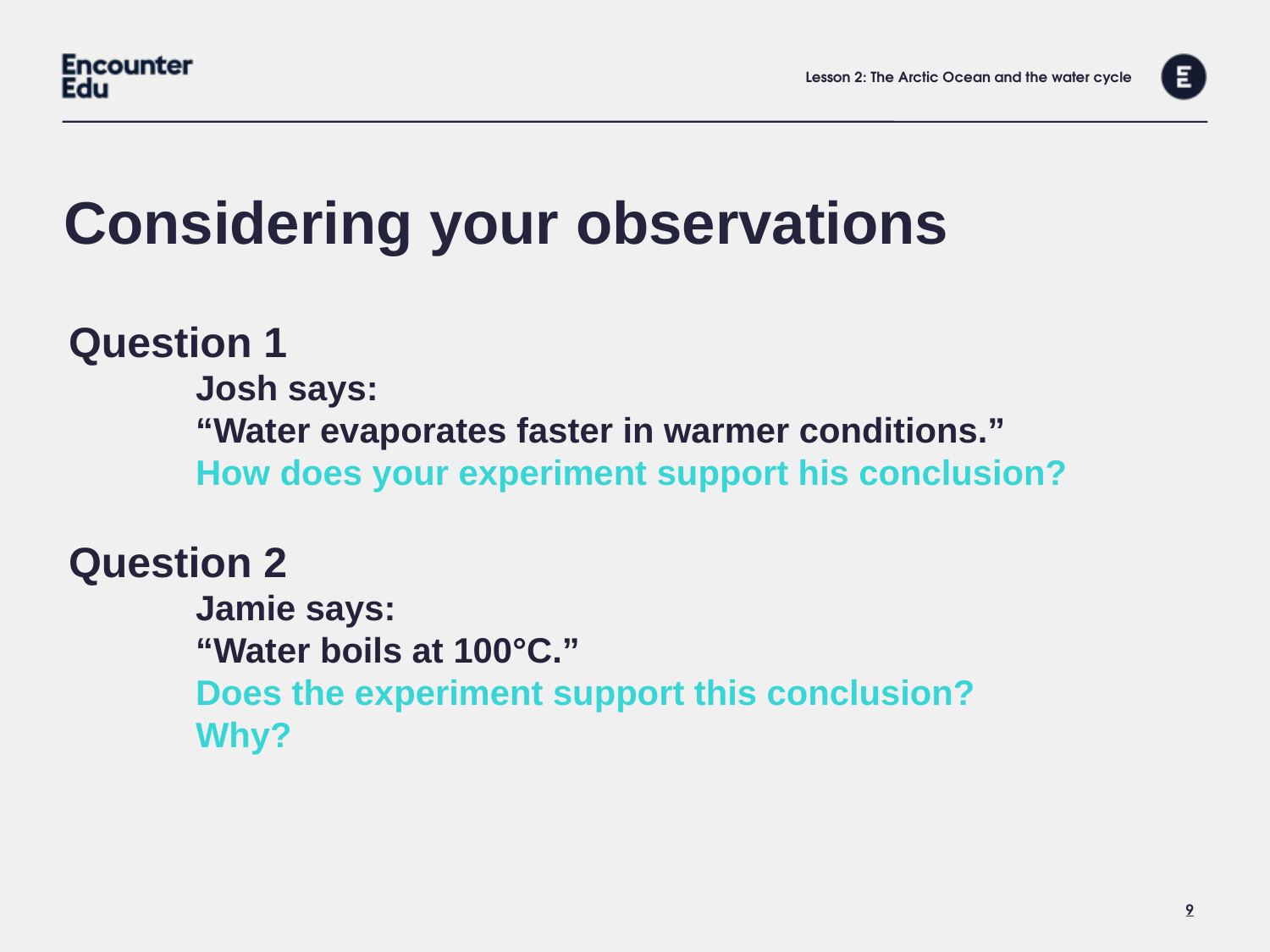

Lesson 2: The Arctic Ocean and the water cycle
Considering your observations
Question 1
	Josh says:
	“Water evaporates faster in warmer conditions.”
	How does your experiment support his conclusion?
Question 2
	Jamie says:
	“Water boils at 100°C.”
	Does the experiment support this conclusion?
	Why?

9